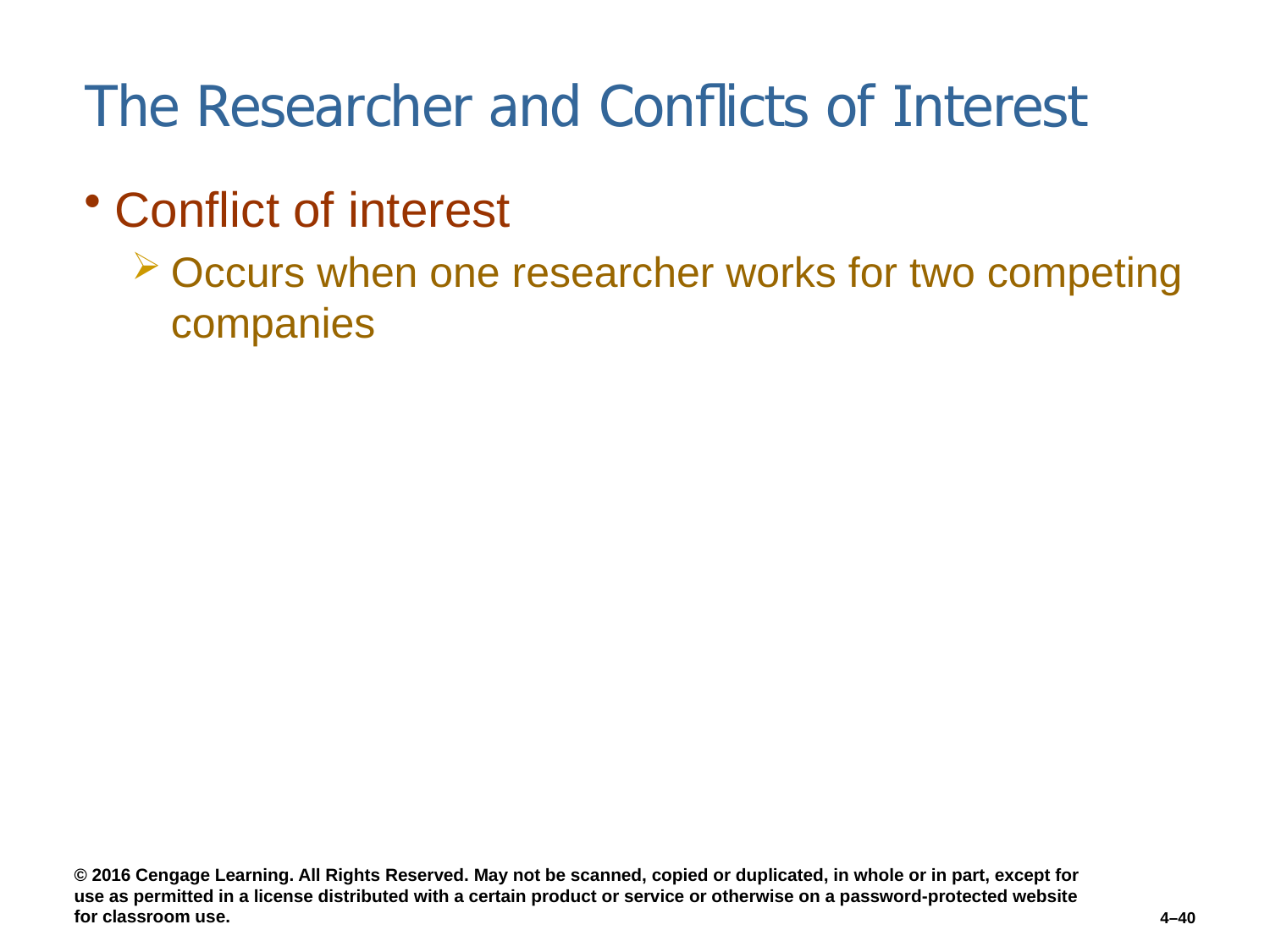

# The Researcher and Conflicts of Interest
Conflict of interest
Occurs when one researcher works for two competing companies
4–40
© 2016 Cengage Learning. All Rights Reserved. May not be scanned, copied or duplicated, in whole or in part, except for use as permitted in a license distributed with a certain product or service or otherwise on a password-protected website for classroom use.